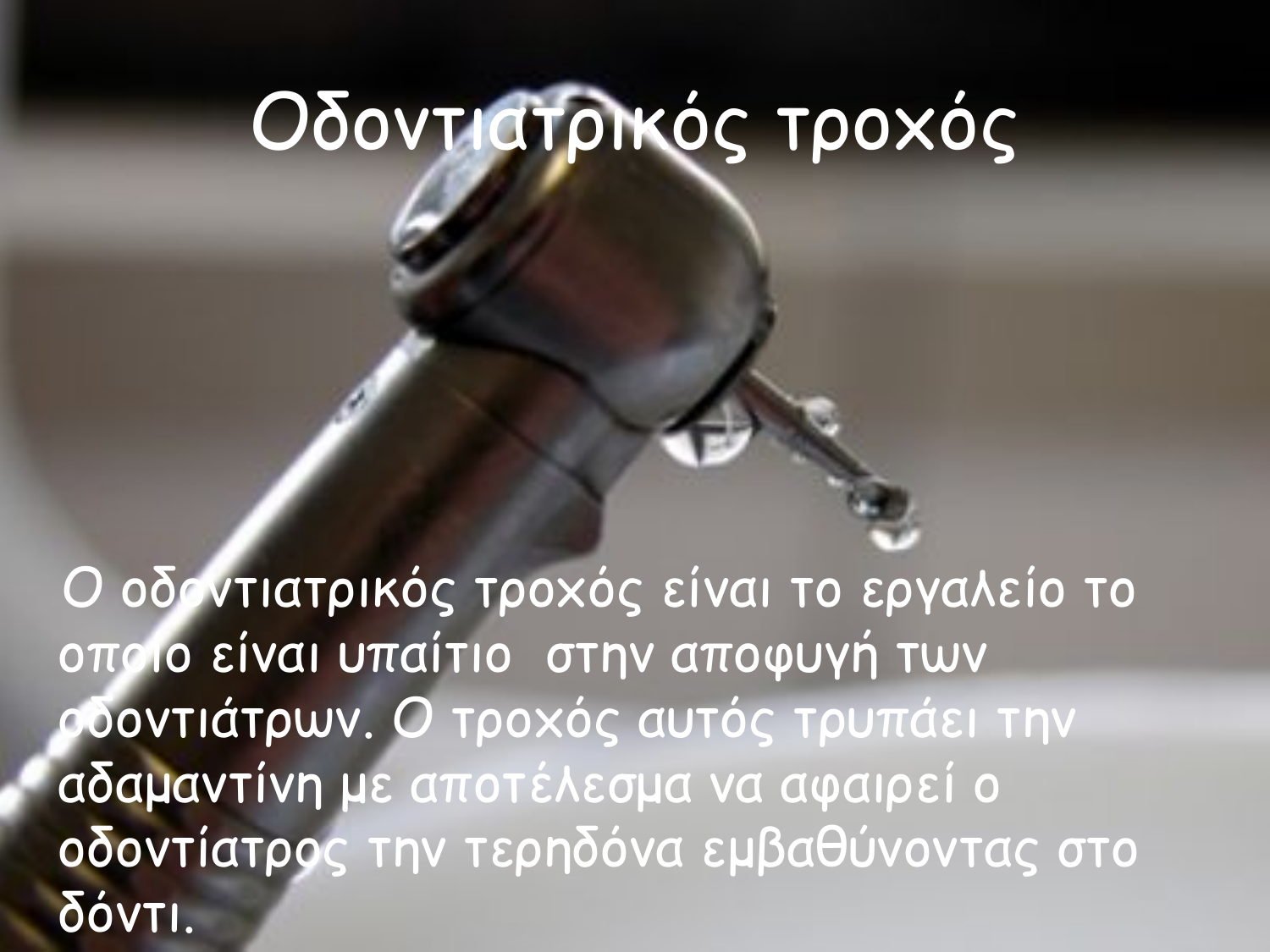

# Οδοντιατρικός τροχός
   Ο οδοντιατρικός τροχός είναι το εργαλείο το οποίο είναι υπαίτιο  στην αποφυγή των οδοντιάτρων. Ο τροχός αυτός τρυπάει την αδαμαντίνη με αποτέλεσμα να αφαιρεί ο οδοντίατρος την τερηδόνα εμβαθύνοντας στο δόντι.